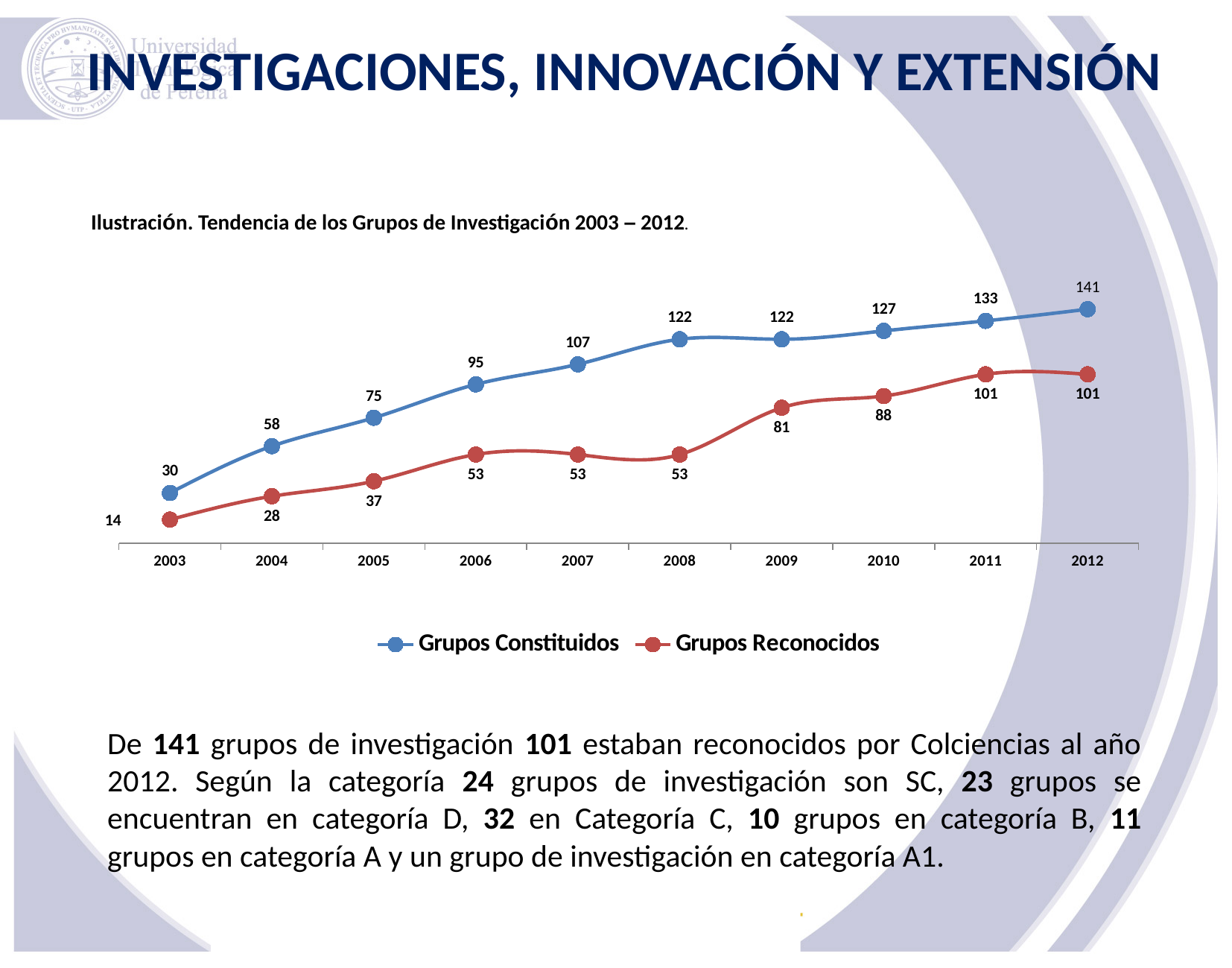

INVESTIGACIONES, INNOVACIÓN Y EXTENSIÓN
Ilustración. Tendencia de los Grupos de Investigación 2003 – 2012.

### Chart

| Category | Grupos Constituidos | Grupos Reconocidos |
|---|---|---|
| 2003 | 30.0 | 14.0 |
| 2004 | 58.0 | 28.0 |
| 2005 | 75.0 | 37.0 |
| 2006 | 95.0 | 53.0 |
| 2007 | 107.0 | 53.0 |
| 2008 | 122.0 | 53.0 |
| 2009 | 122.0 | 81.0 |
| 2010 | 127.0 | 88.0 |
| 2011 | 133.0 | 101.0 |
| 2012 | 140.0 | 101.0 |
De 141 grupos de investigación 101 estaban reconocidos por Colciencias al año 2012. Según la categoría 24 grupos de investigación son SC, 23 grupos se encuentran en categoría D, 32 en Categoría C, 10 grupos en categoría B, 11 grupos en categoría A y un grupo de investigación en categoría A1.